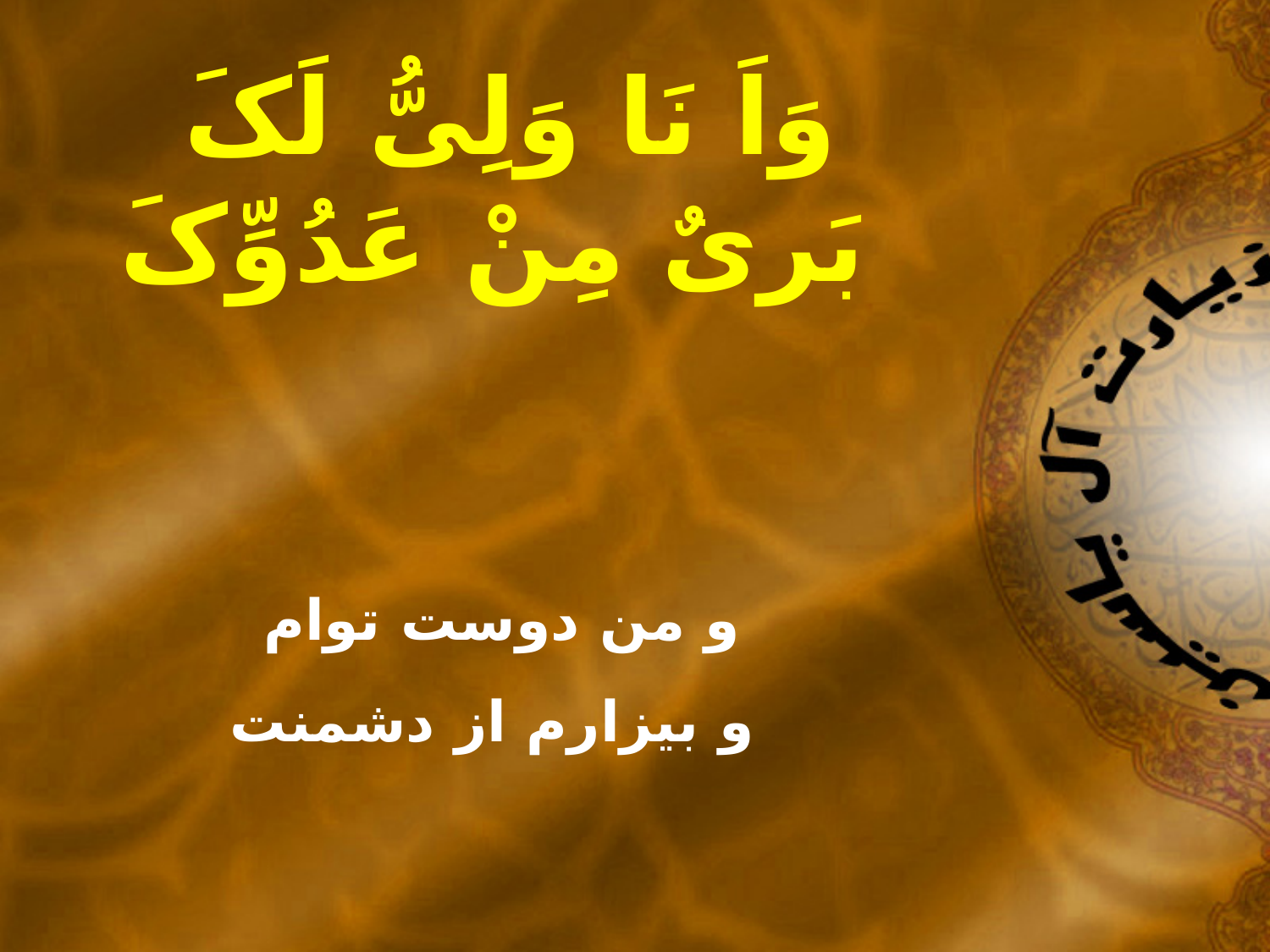

وَاَ نَا وَلِىُّ لَکَ
بَرىٌ مِنْ عَدُوِّکَ
و من دوست توام
و بيزارم از دشمنت